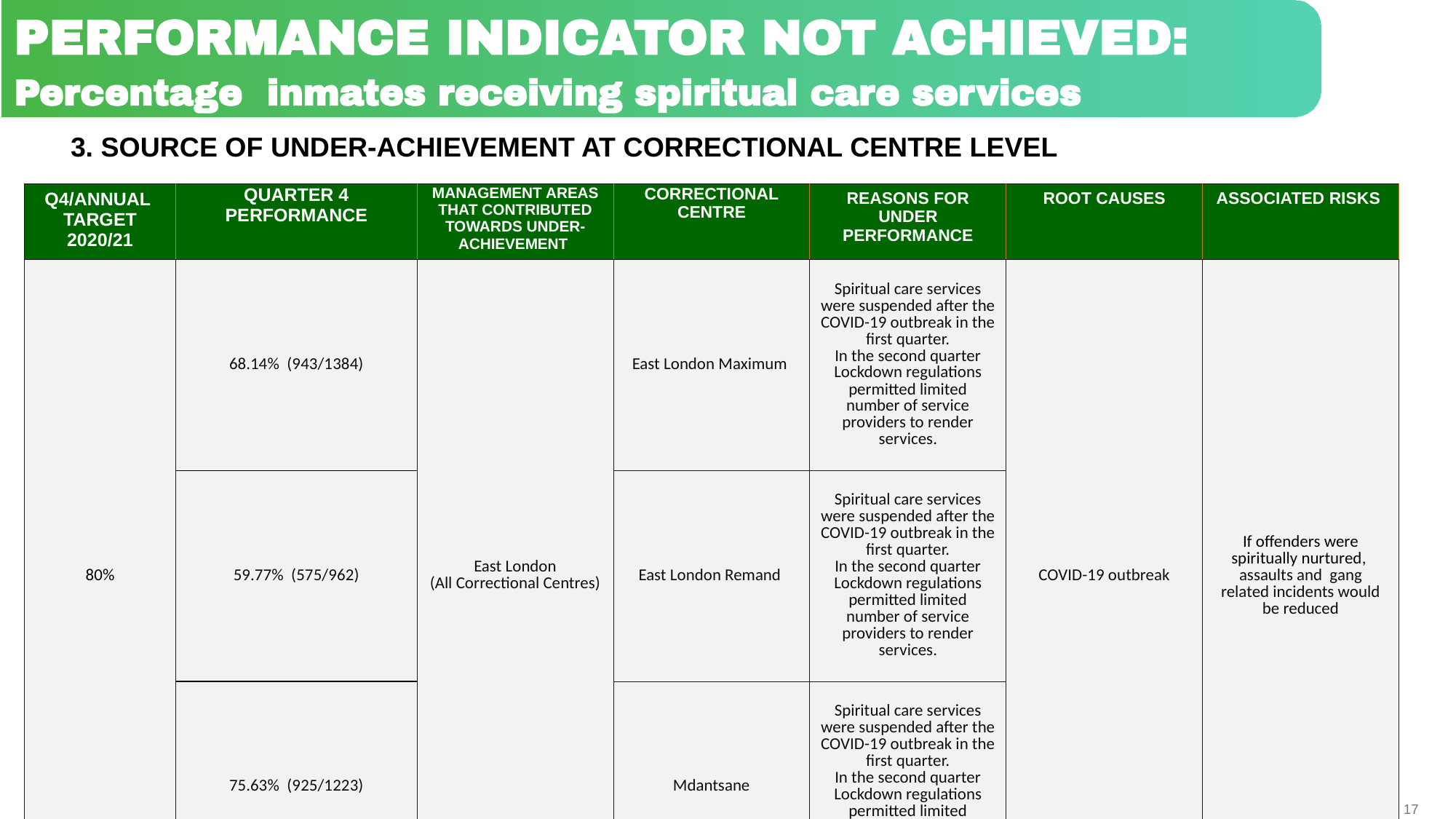

PERFORMANCE INDICATOR NOT ACHIEVED:
Percentage  inmates receiving spiritual care services
     3. SOURCE OF UNDER-ACHIEVEMENT AT CORRECTIONAL CENTRE LEVEL
| Q4/ANNUAL TARGET 2020/21 | QUARTER 4 PERFORMANCE | MANAGEMENT AREAS THAT CONTRIBUTED TOWARDS UNDER-ACHIEVEMENT | CORRECTIONAL CENTRE | REASONS FOR UNDER PERFORMANCE | ROOT CAUSES | ASSOCIATED RISKS |
| --- | --- | --- | --- | --- | --- | --- |
| 80% | 68.14% (943/1384) | East London (All Correctional Centres) | East London Maximum | Spiritual care services were suspended after the COVID-19 outbreak in the first quarter. In the second quarter Lockdown regulations permitted limited number of service providers to render services. | COVID-19 outbreak | If offenders were spiritually nurtured, assaults and gang related incidents would be reduced |
|  | 59.77% (575/962) |  | East London Remand | Spiritual care services were suspended after the COVID-19 outbreak in the first quarter. In the second quarter Lockdown regulations permitted limited number of service providers to render services. |  |  |
|  | 75.63% (925/1223) |  | Mdantsane | Spiritual care services were suspended after the COVID-19 outbreak in the first quarter. In the second quarter Lockdown regulations permitted limited number of service providers to render services. |  |  |